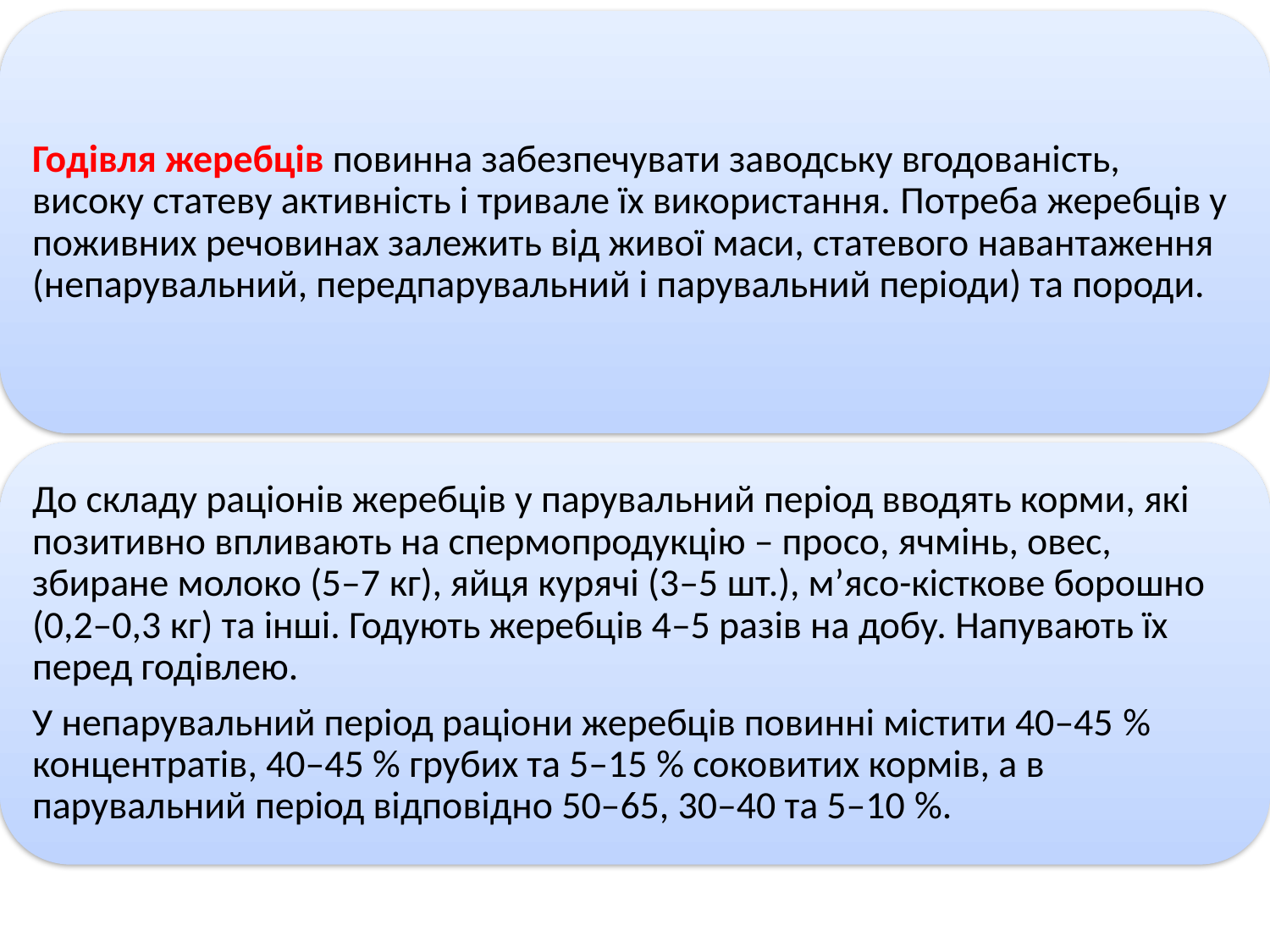

Годівля жеребців повинна забезпечувати заводську вгодованість, високу статеву активність і тривале їх використання. Потреба жеребців у поживних речовинах залежить від живої маси, статевого навантаження (непарувальний, передпарувальний і парувальний періоди) та породи.
До складу раціонів жеребців у парувальний період вводять корми, які позитивно впливають на спермопродукцію – просо, ячмінь, овес, збиране молоко (5–7 кг), яйця курячі (3–5 шт.), м’ясо-кісткове борошно (0,2–0,3 кг) та інші. Годують жеребців 4–5 разів на добу. Напувають їх перед годівлею.
У непарувальний період раціони жеребців повинні містити 40–45 % концентратів, 40–45 % грубих та 5–15 % соковитих кормів, а в парувальний період відповідно 50–65, 30–40 та 5–10 %.